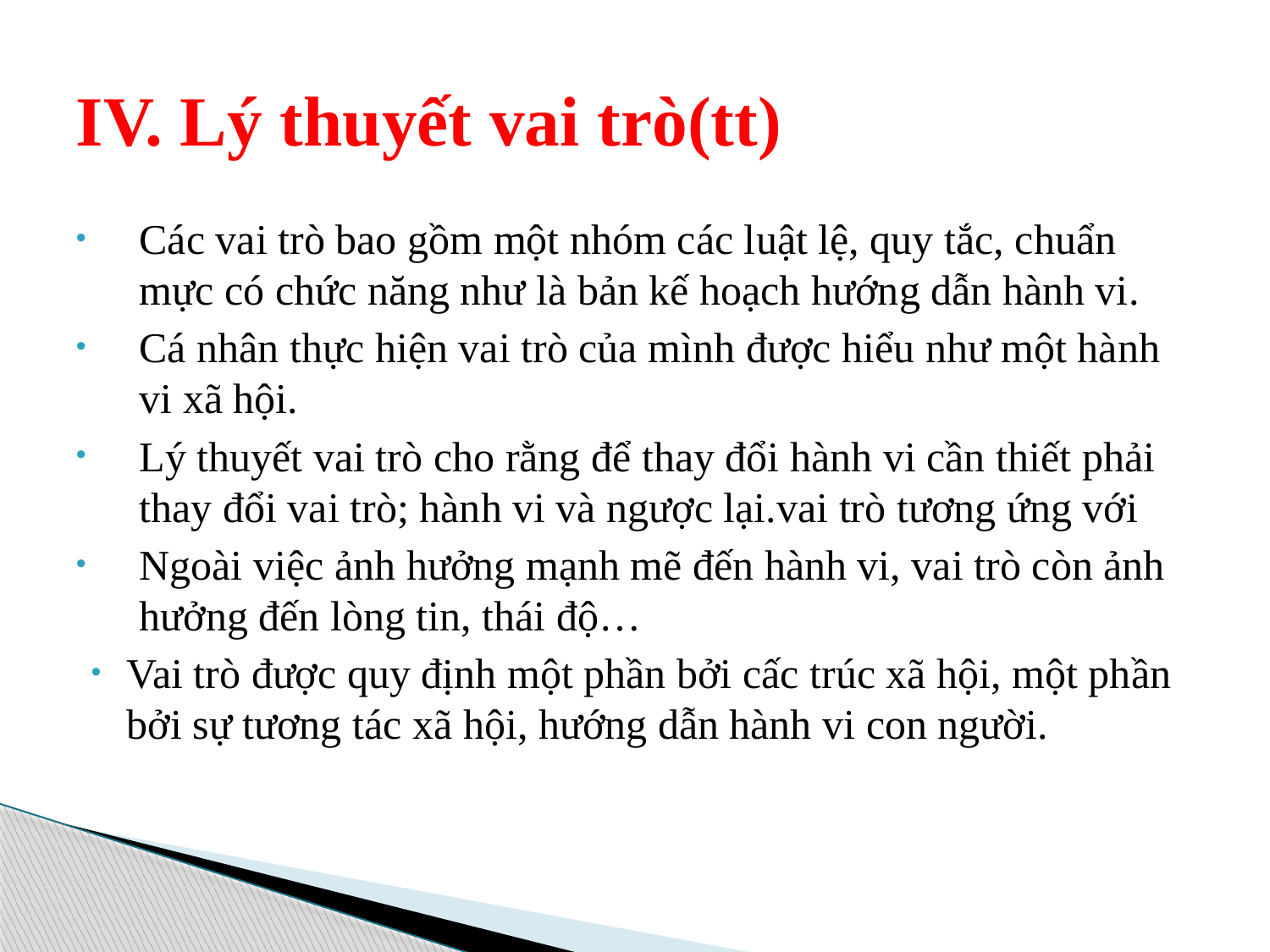

# IV. Lý thuyết vai trò(tt)
Các vai trò bao gồm một nhóm các luật lệ, quy tắc, chuẩn mực có chức năng như là bản kế hoạch hướng dẫn hành vi.
Cá nhân thực hiện vai trò của mình được hiểu như một hành vi xã hội.
Lý thuyết vai trò cho rằng để thay đổi hành vi cần thiết phải thay đổi vai trò; hành vi và ngược lại.vai trò tương ứng với
Ngoài việc ảnh hưởng mạnh mẽ đến hành vi, vai trò còn ảnh hưởng đến lòng tin, thái độ…
Vai trò được quy định một phần bởi cấc trúc xã hội, một phần bởi sự tương tác xã hội, hướng dẫn hành vi con người.